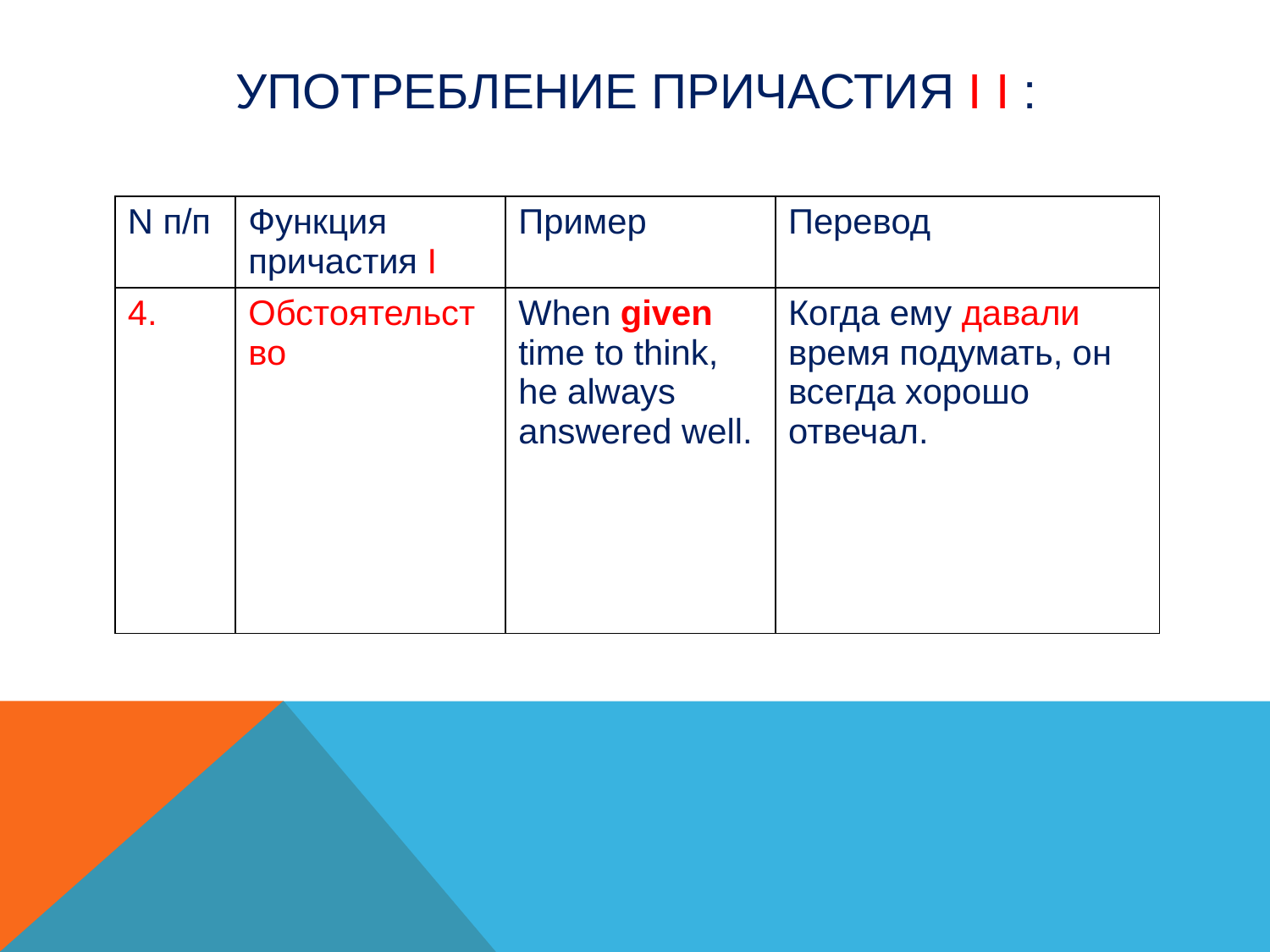

# Употребление Причастия I I :
| N п/п | Функция причастия I | Пример | Перевод |
| --- | --- | --- | --- |
| 4. | Обстоятельство | When given time to think, he always answered well. | Когда ему давали время подумать, он всегда хорошо отвечал. |